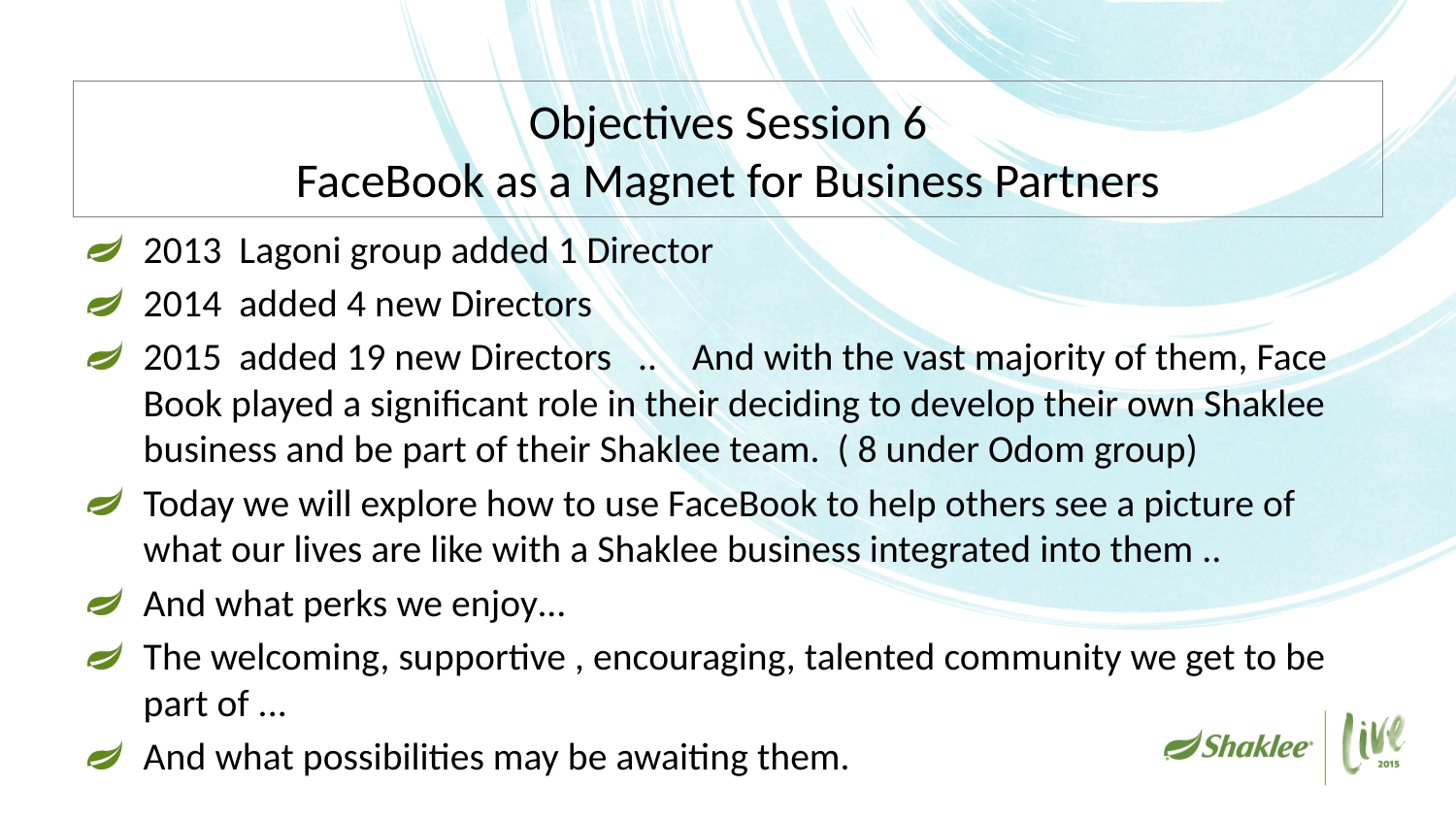

# Objectives Session 6 FaceBook as a Magnet for Business Partners
2013  Lagoni group added 1 Director
2014  added 4 new Directors
2015  added 19 new Directors   ..    And with the vast majority of them, Face Book played a significant role in their deciding to develop their own Shaklee business and be part of their Shaklee team.  ( 8 under Odom group)
Today we will explore how to use FaceBook to help others see a picture of what our lives are like with a Shaklee business integrated into them ..
And what perks we enjoy…
The welcoming, supportive , encouraging, talented community we get to be part of ...
And what possibilities may be awaiting them.